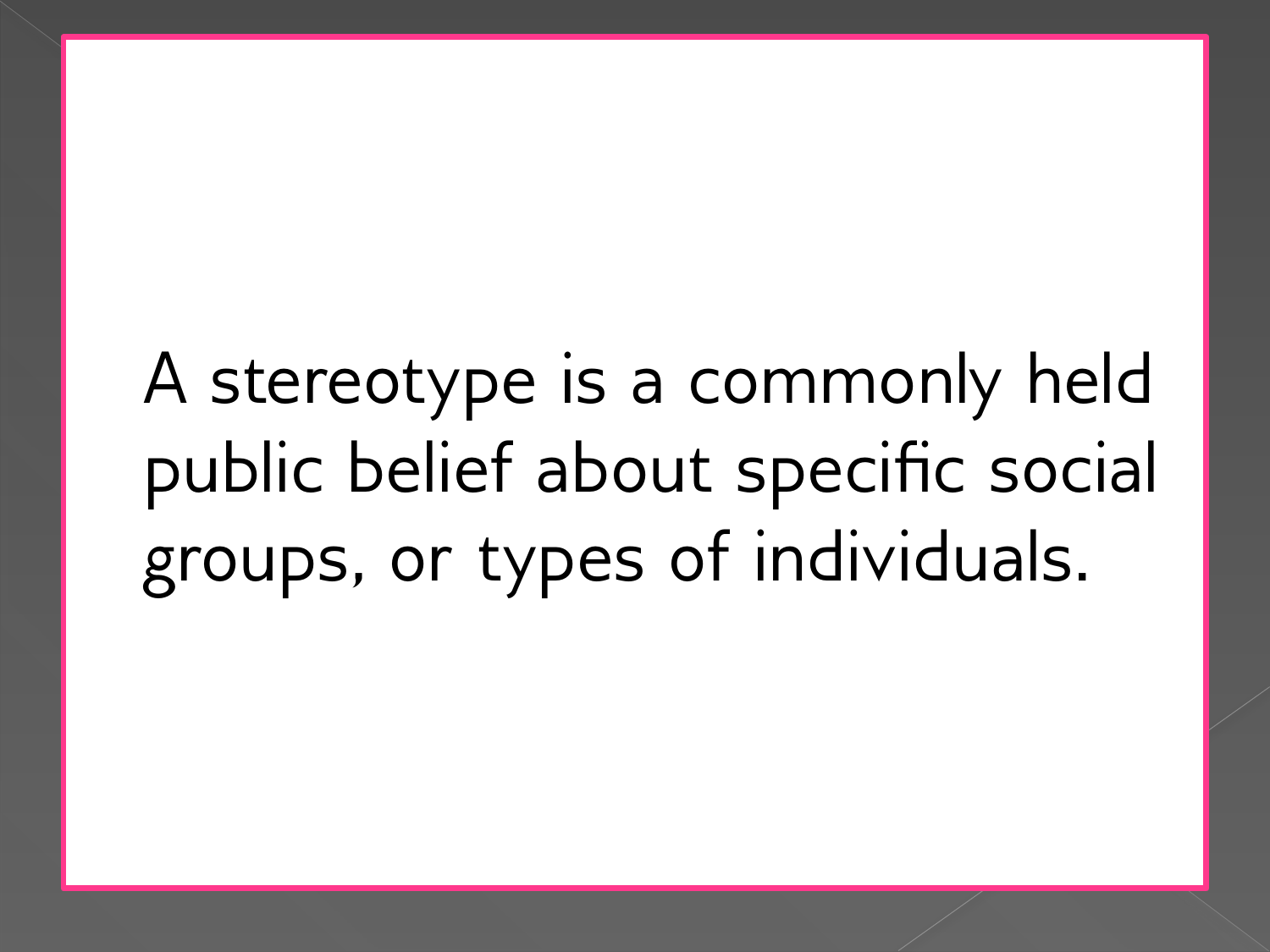

# A stereotype is a commonly held public belief about specific social groups, or types of individuals.